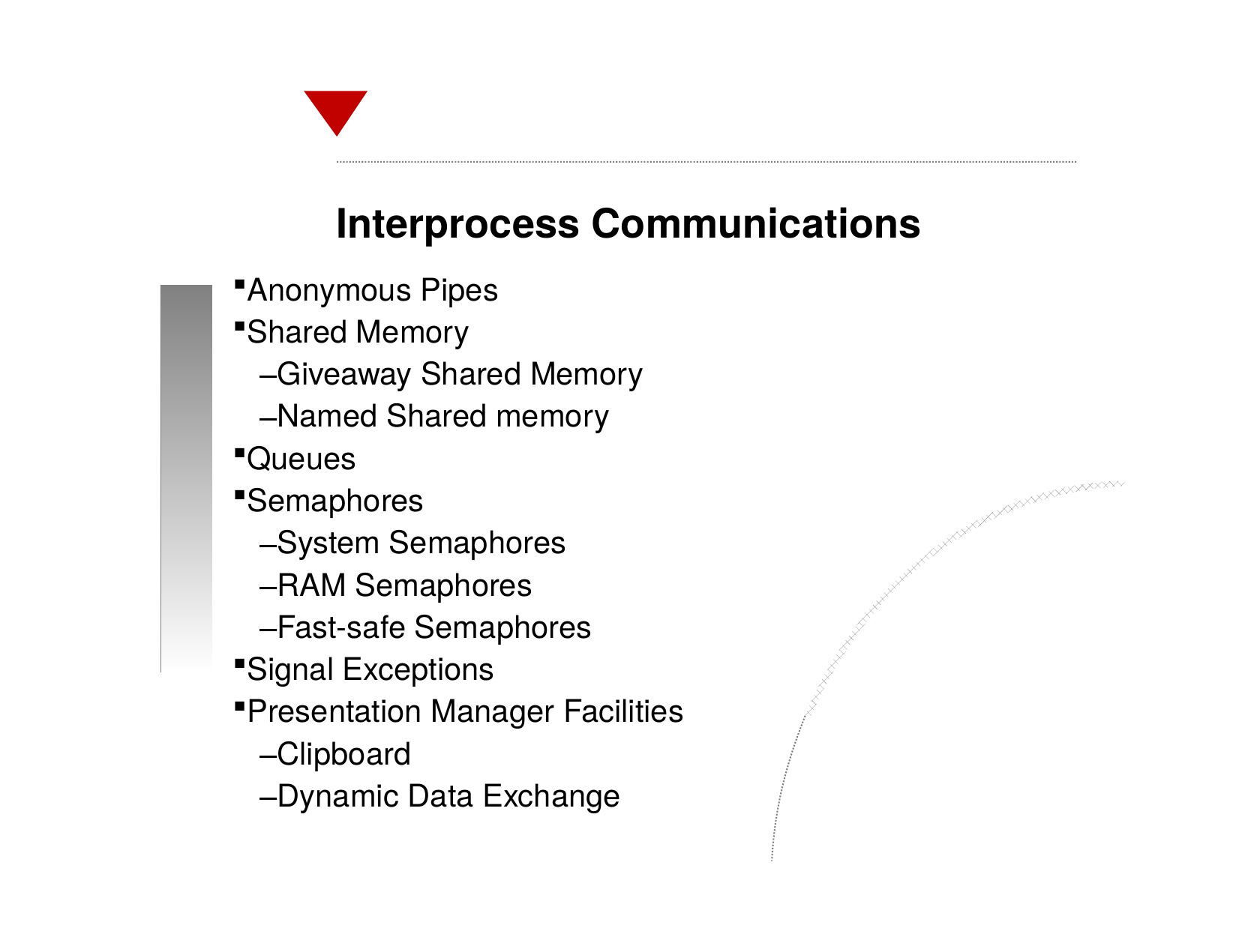

Interprocess Communications
Anonymous Pipes
Shared Memory
Giveaway Shared Memory
Named Shared memory
Queues
Semaphores
System Semaphores
RAM Semaphores
Fast-safe Semaphores
Signal Exceptions
Presentation Manager Facilities
Clipboard
Dynamic Data Exchange